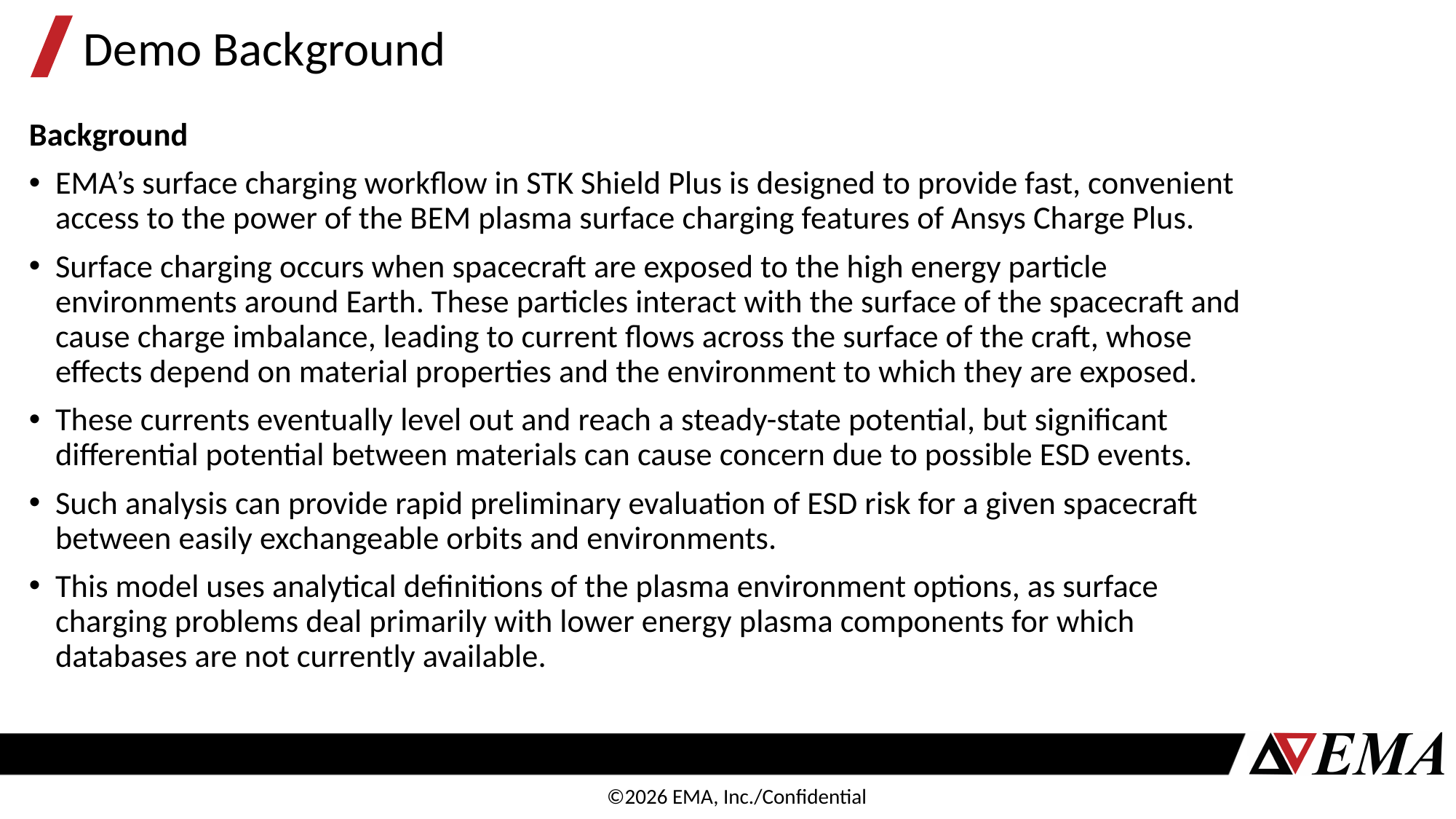

# Demo Background
Background
EMA’s surface charging workflow in STK Shield Plus is designed to provide fast, convenient access to the power of the BEM plasma surface charging features of Ansys Charge Plus.
Surface charging occurs when spacecraft are exposed to the high energy particle environments around Earth. These particles interact with the surface of the spacecraft and cause charge imbalance, leading to current flows across the surface of the craft, whose effects depend on material properties and the environment to which they are exposed.
These currents eventually level out and reach a steady-state potential, but significant differential potential between materials can cause concern due to possible ESD events.
Such analysis can provide rapid preliminary evaluation of ESD risk for a given spacecraft between easily exchangeable orbits and environments.
This model uses analytical definitions of the plasma environment options, as surface charging problems deal primarily with lower energy plasma components for which databases are not currently available.